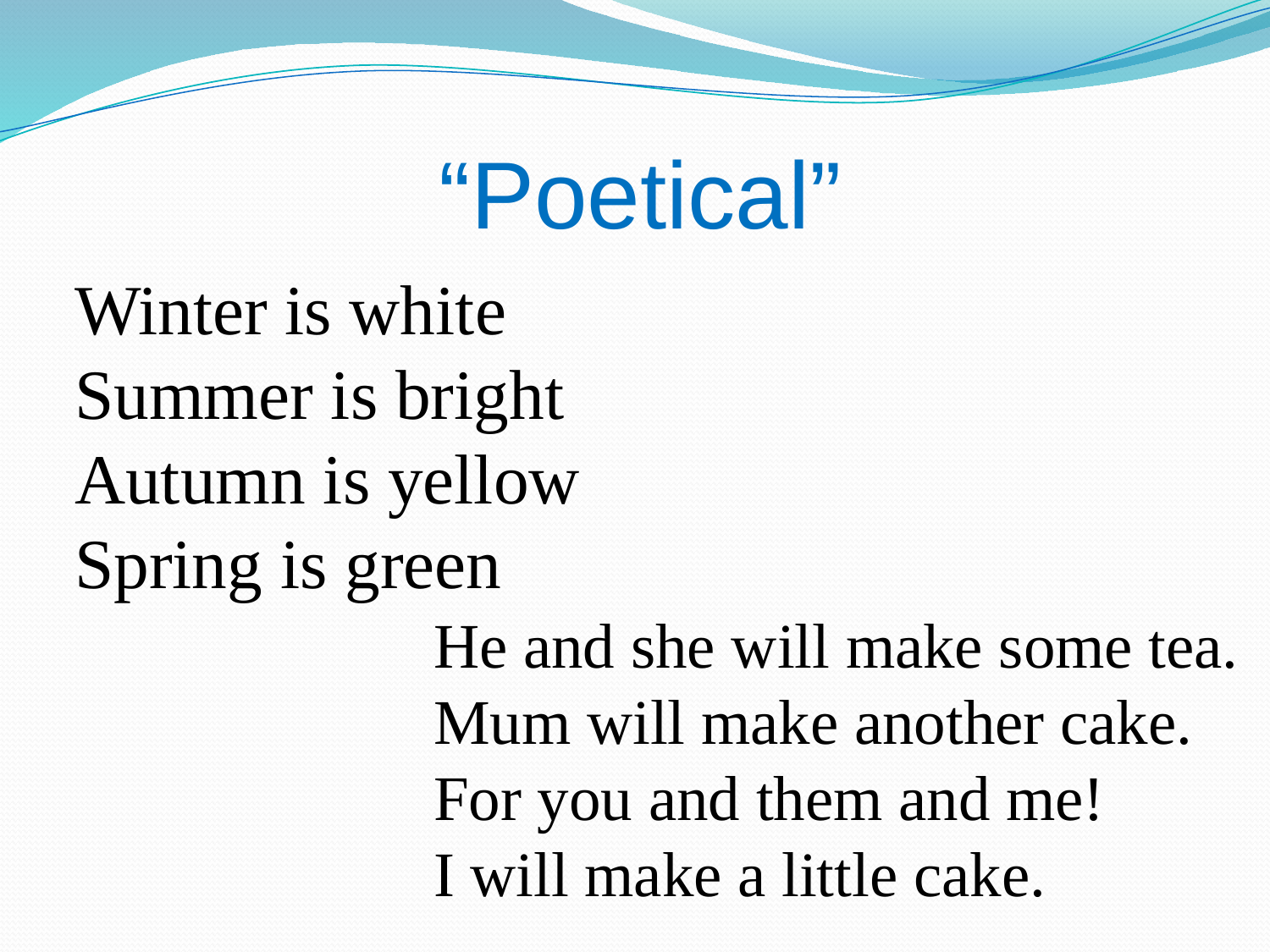

# “Poetical”
Winter is white
Summer is bright
Autumn is yellow
Spring is green
He and she will make some tea.
Mum will make another cake.
For you and them and me!
I will make a little cake.